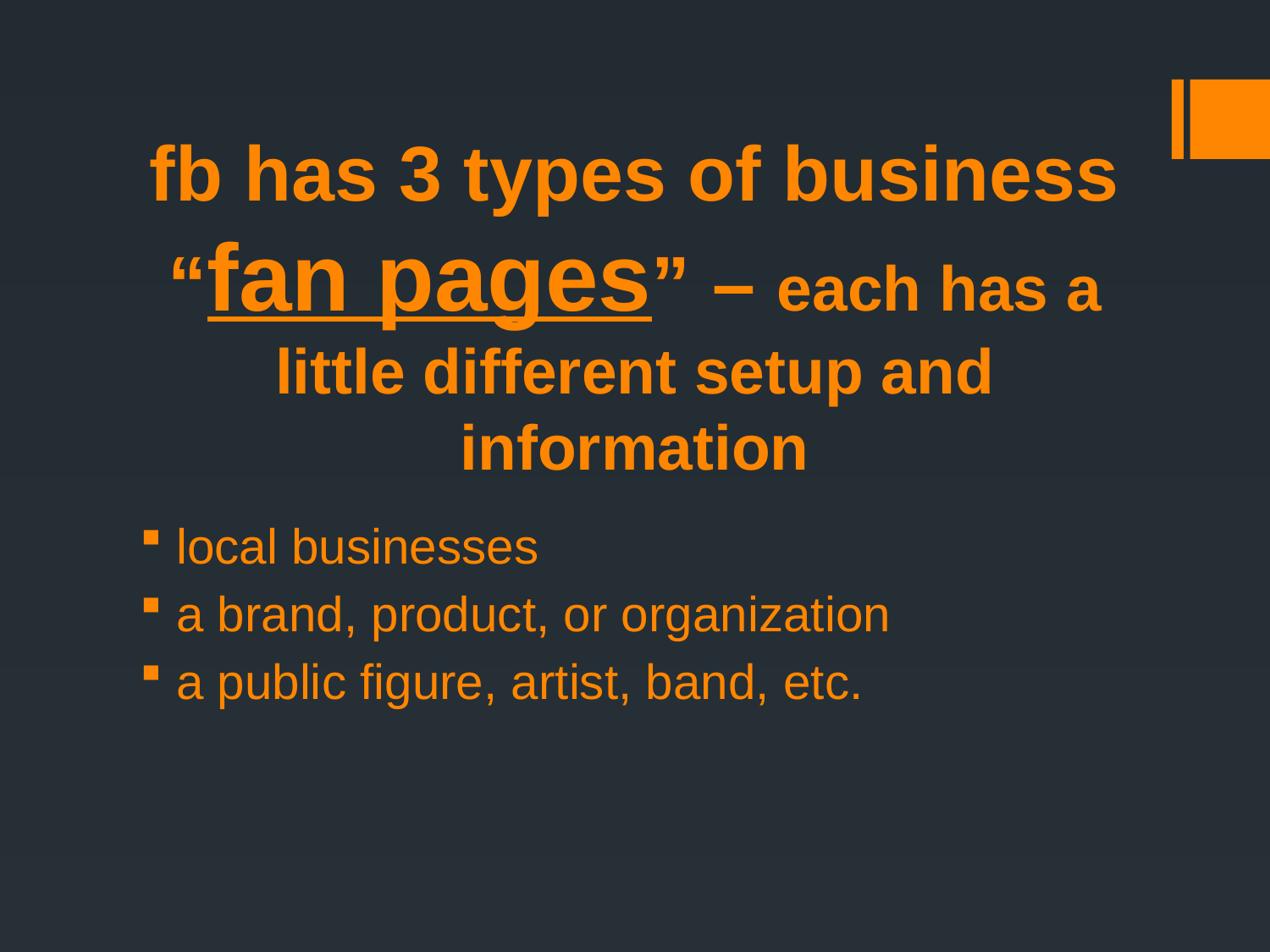

# fb has 3 types of business “fan pages” – each has a little different setup and information
 local businesses
 a brand, product, or organization
 a public figure, artist, band, etc.